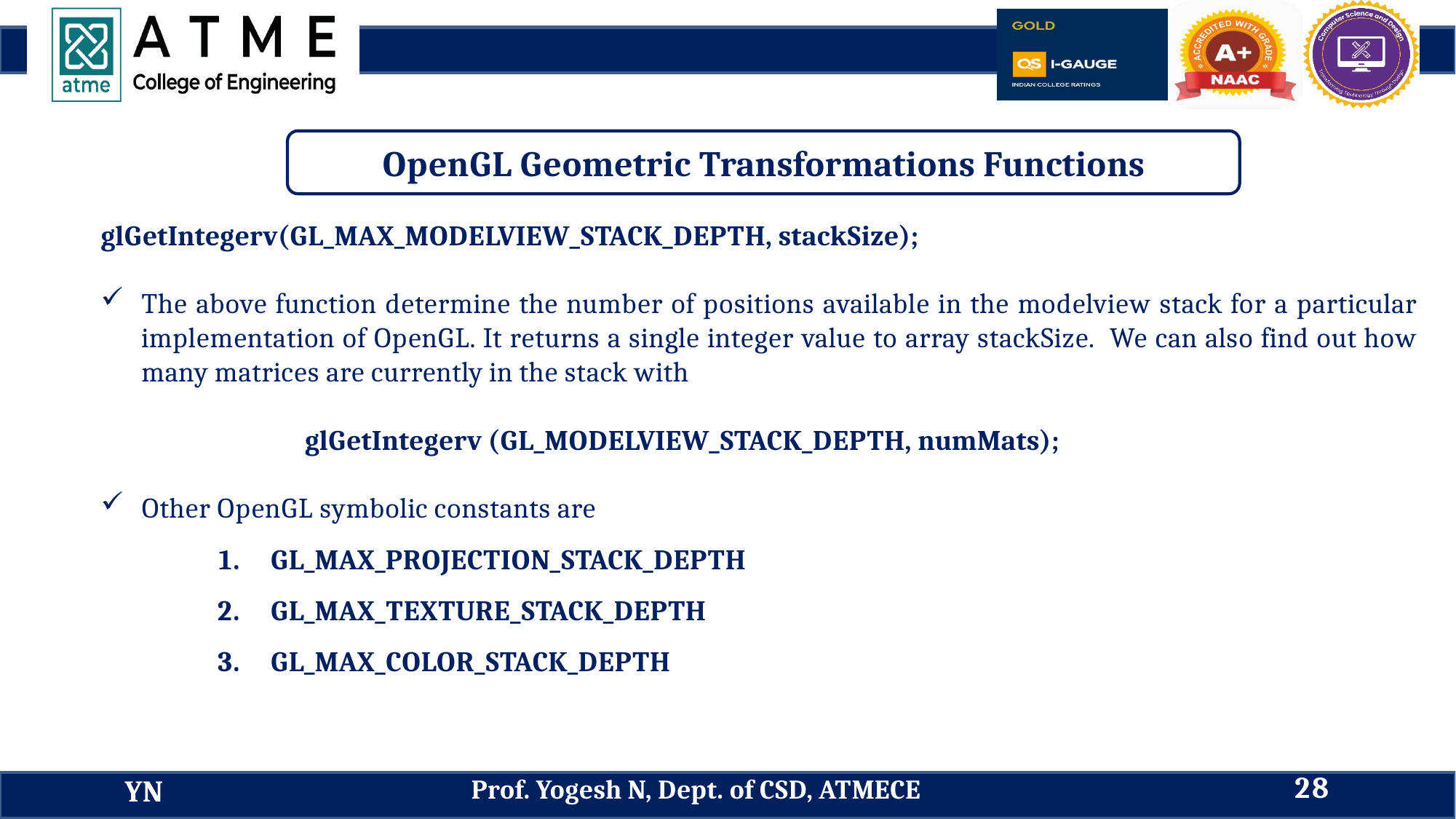

OpenGL Geometric Transformations Functions
glGetIntegerv(GL_MAX_MODELVIEW_STACK_DEPTH, stackSize);

The above function determine the number of positions available in the modelview stack for a particular implementation of OpenGL. It returns a single integer value to array stackSize.  We can also find out how many matrices are currently in the stack with

                                 glGetIntegerv (GL_MODELVIEW_STACK_DEPTH, numMats);

Other OpenGL symbolic constants are
GL_MAX_PROJECTION_STACK_DEPTH
GL_MAX_TEXTURE_STACK_DEPTH
GL_MAX_COLOR_STACK_DEPTH
28
Prof. Yogesh N, Dept. of CSD, ATMECE
YN